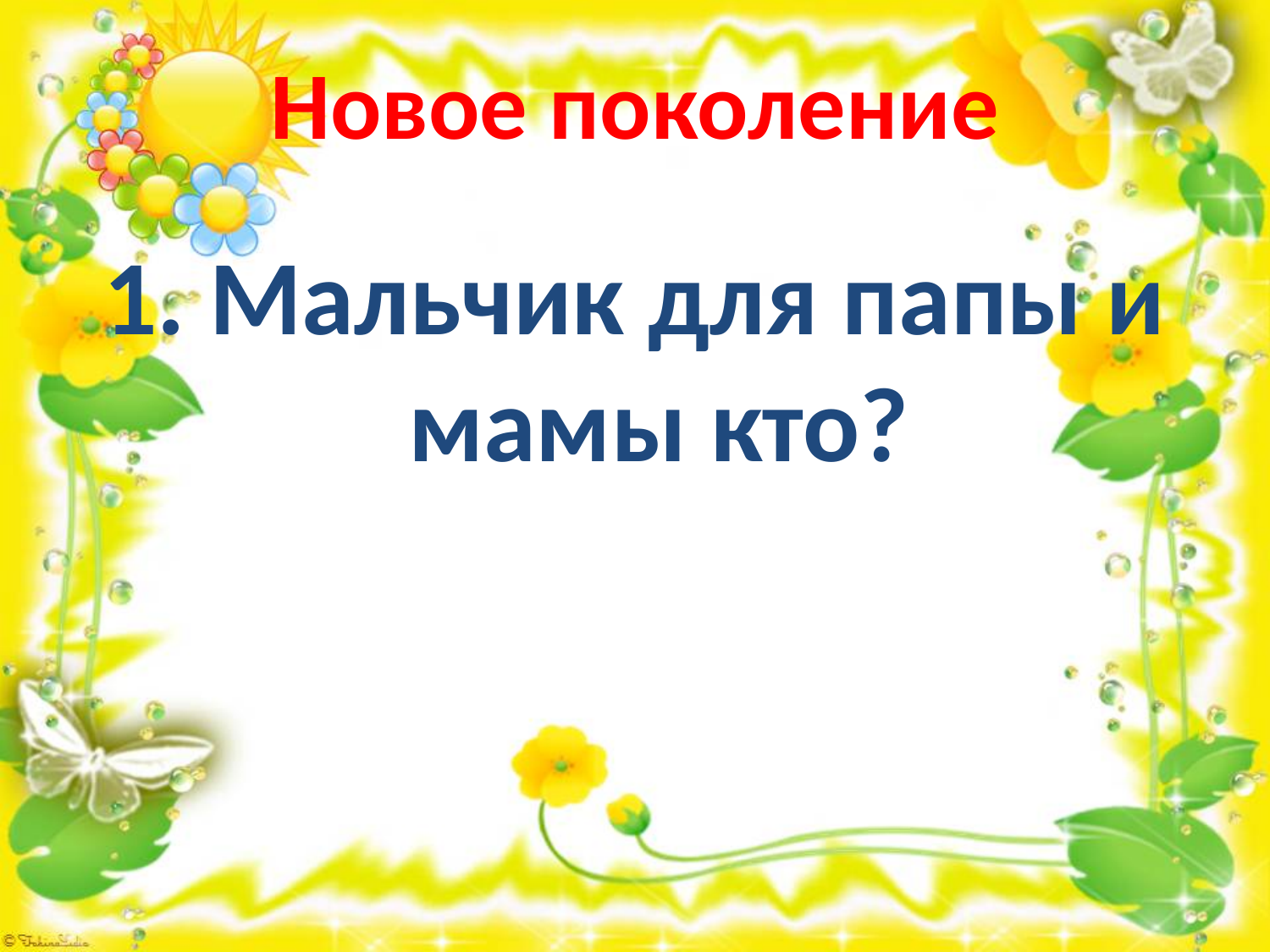

# Новое поколение
1. Мальчик для папы и мамы кто?